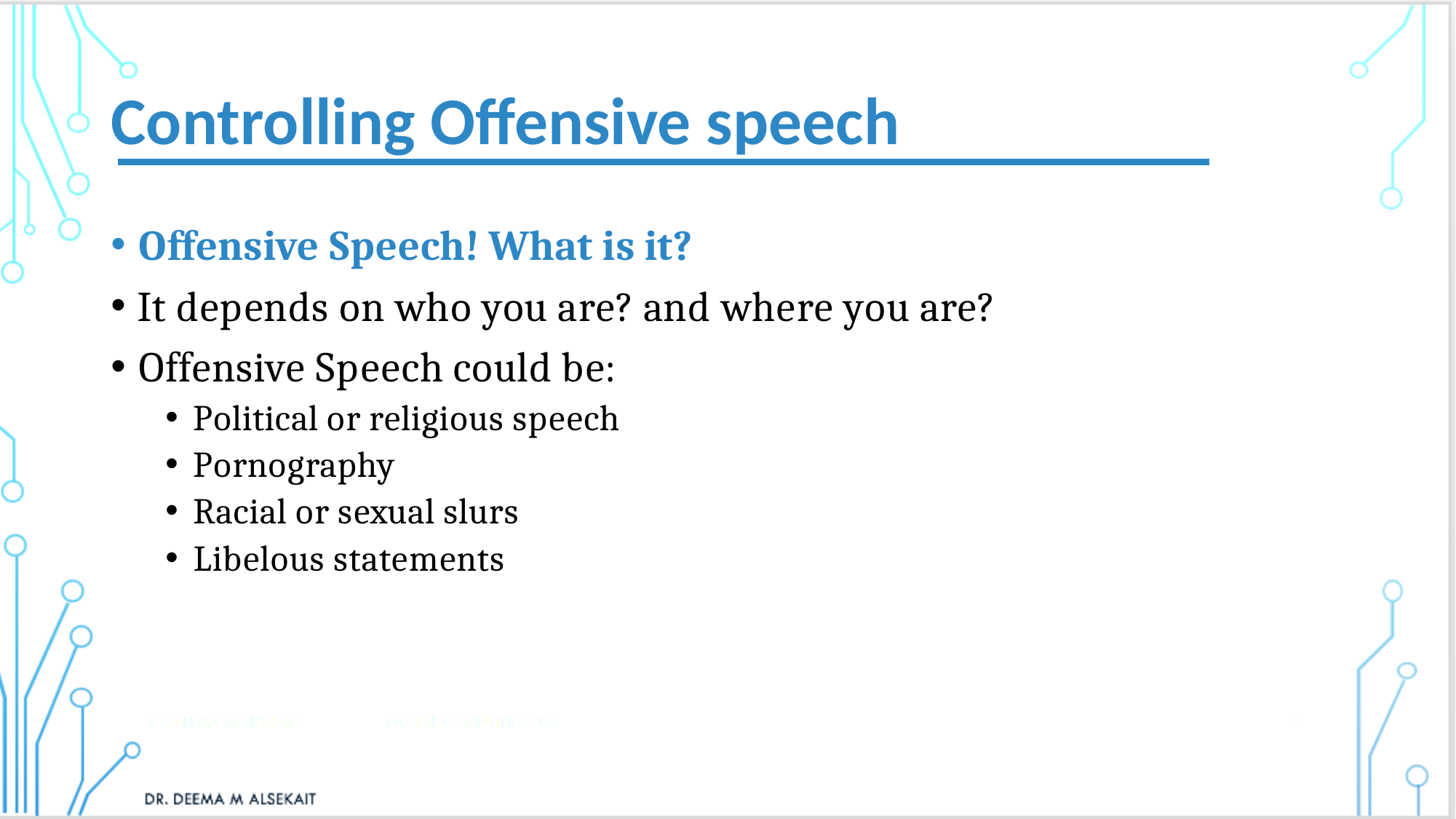

# Controlling Offensive speech
Offensive Speech! What is it?
It depends on who you are? and where you are?
Offensive Speech could be:
Political or religious speech
Pornography
Racial or sexual slurs
Libelous statements